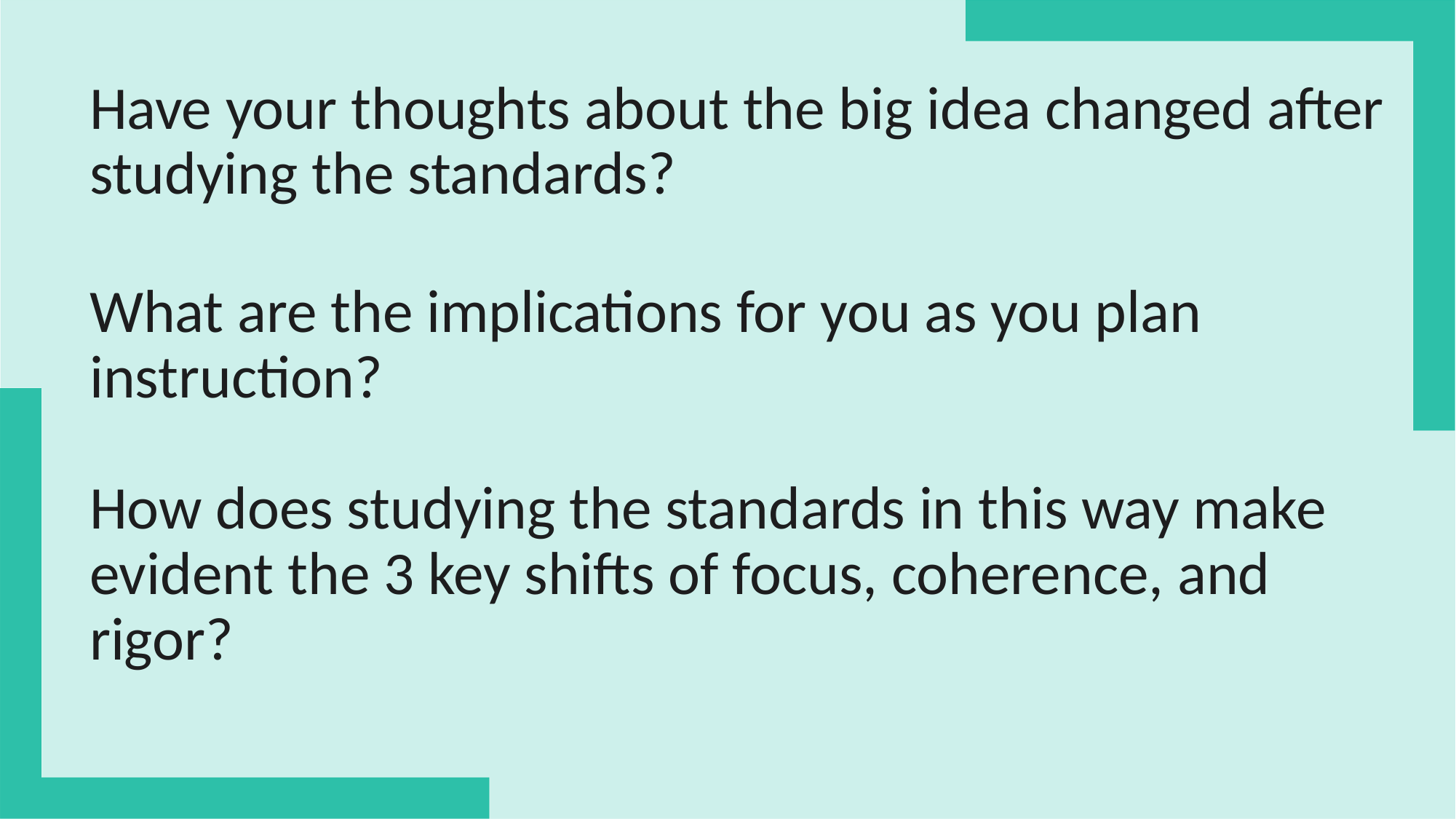

# Have your thoughts about the big idea changed after studying the standards?
What are the implications for you as you plan instruction?
How does studying the standards in this way make evident the 3 key shifts of focus, coherence, and rigor?